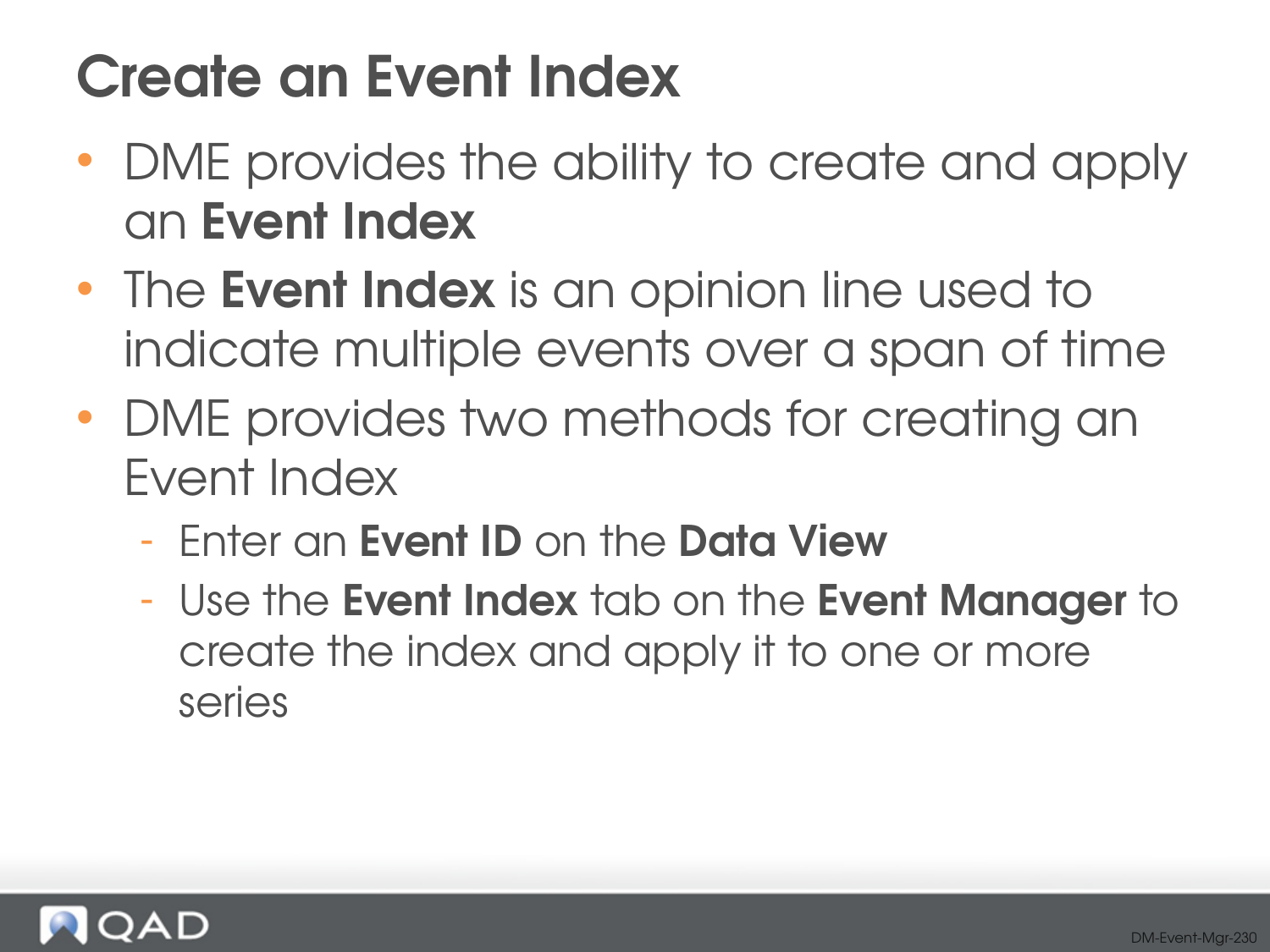

# Create an Event Index
DME provides the ability to create and apply an Event Index
The Event Index is an opinion line used to indicate multiple events over a span of time
DME provides two methods for creating an Event Index
Enter an Event ID on the Data View
Use the Event Index tab on the Event Manager to create the index and apply it to one or more series

DM-Event-Mgr-230